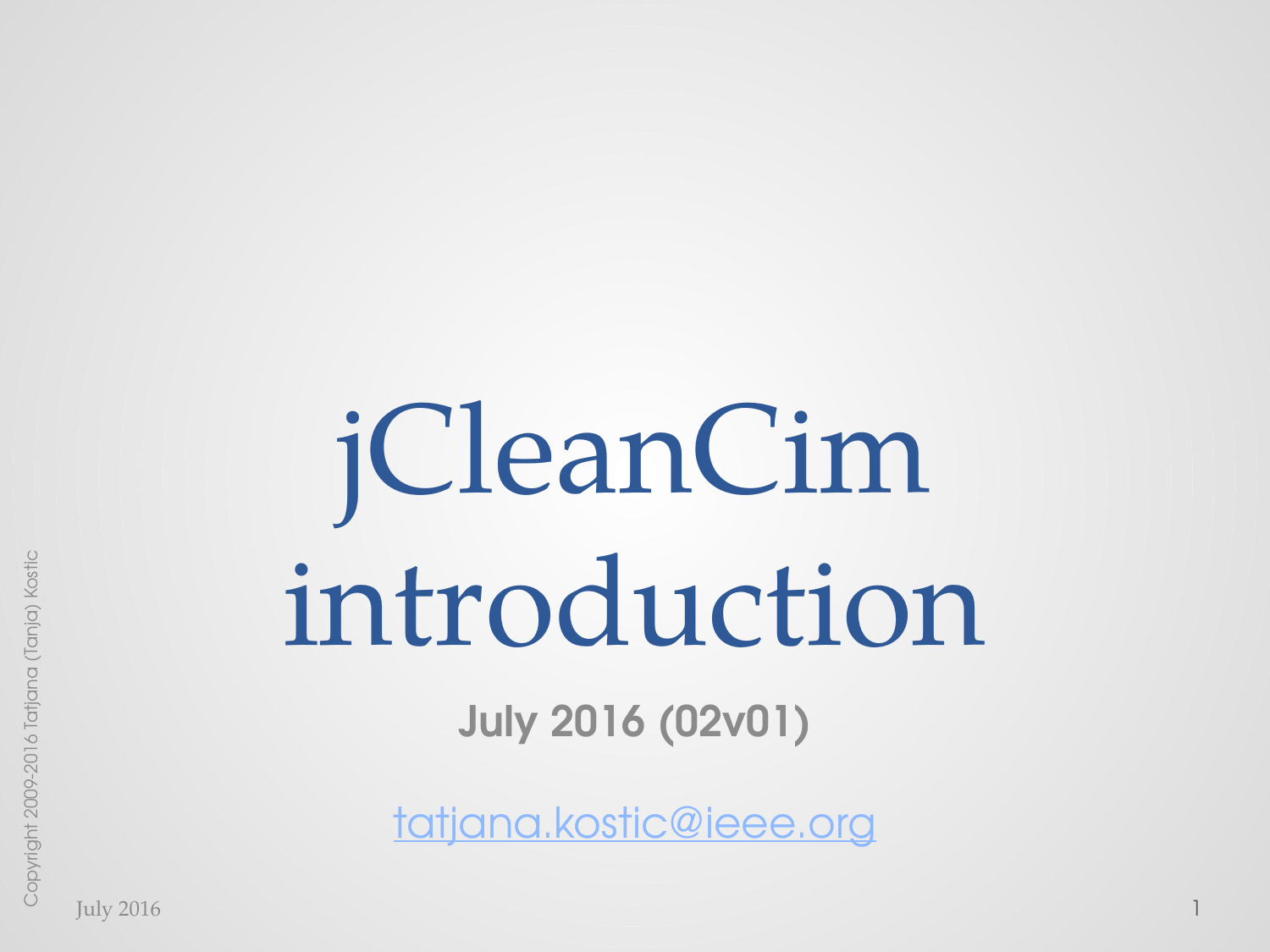

# jCleanCim introduction
July 2016 (02v01)
tatjana.kostic@ieee.org
Copyright 2009-2016 Tatjana (Tanja) Kostic
July 2016
1